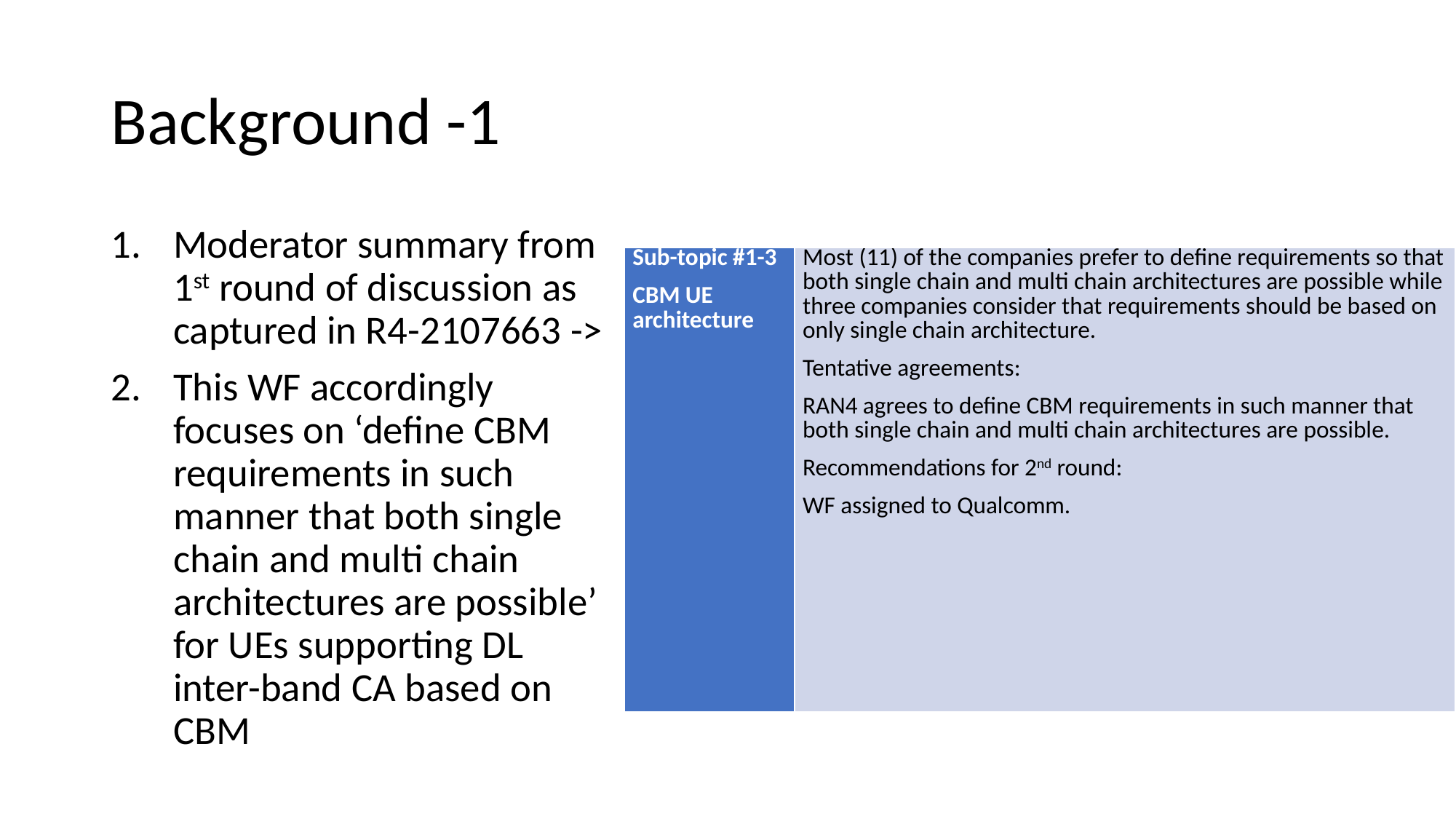

# Background -1
Moderator summary from 1st round of discussion as captured in R4-2107663 ->
This WF accordingly focuses on ‘define CBM requirements in such manner that both single chain and multi chain architectures are possible’ for UEs supporting DL inter-band CA based on CBM

| Sub-topic #1-3 CBM UE architecture | Most (11) of the companies prefer to define requirements so that both single chain and multi chain architectures are possible while three companies consider that requirements should be based on only single chain architecture. Tentative agreements: RAN4 agrees to define CBM requirements in such manner that both single chain and multi chain architectures are possible. Recommendations for 2nd round: WF assigned to Qualcomm. |
| --- | --- |